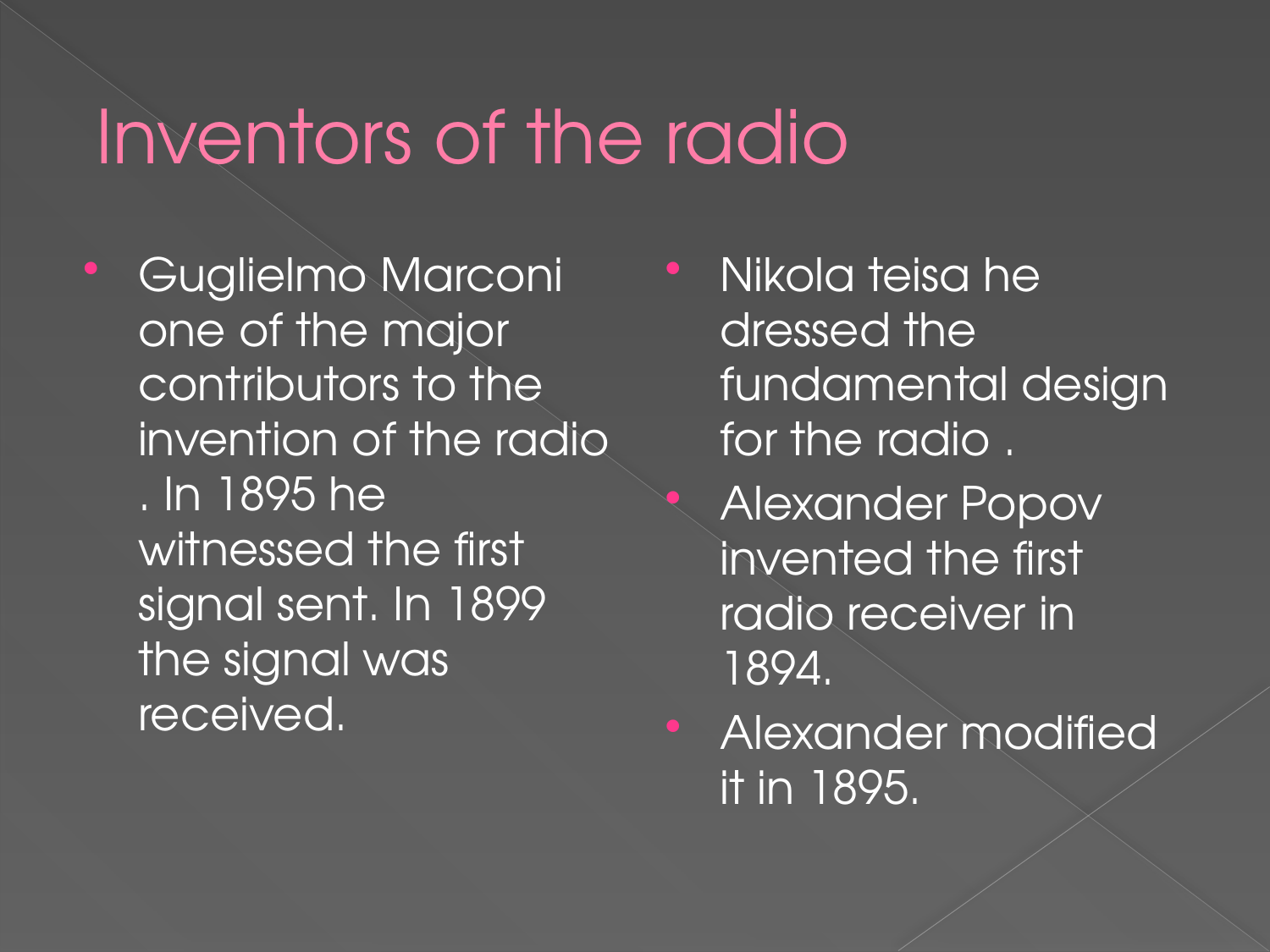

# Inventors of the radio
Guglielmo Marconi one of the major contributors to the invention of the radio . In 1895 he witnessed the first signal sent. In 1899 the signal was received.
Nikola teisa he dressed the fundamental design for the radio .
Alexander Popov invented the first radio receiver in 1894.
Alexander modified it in 1895.